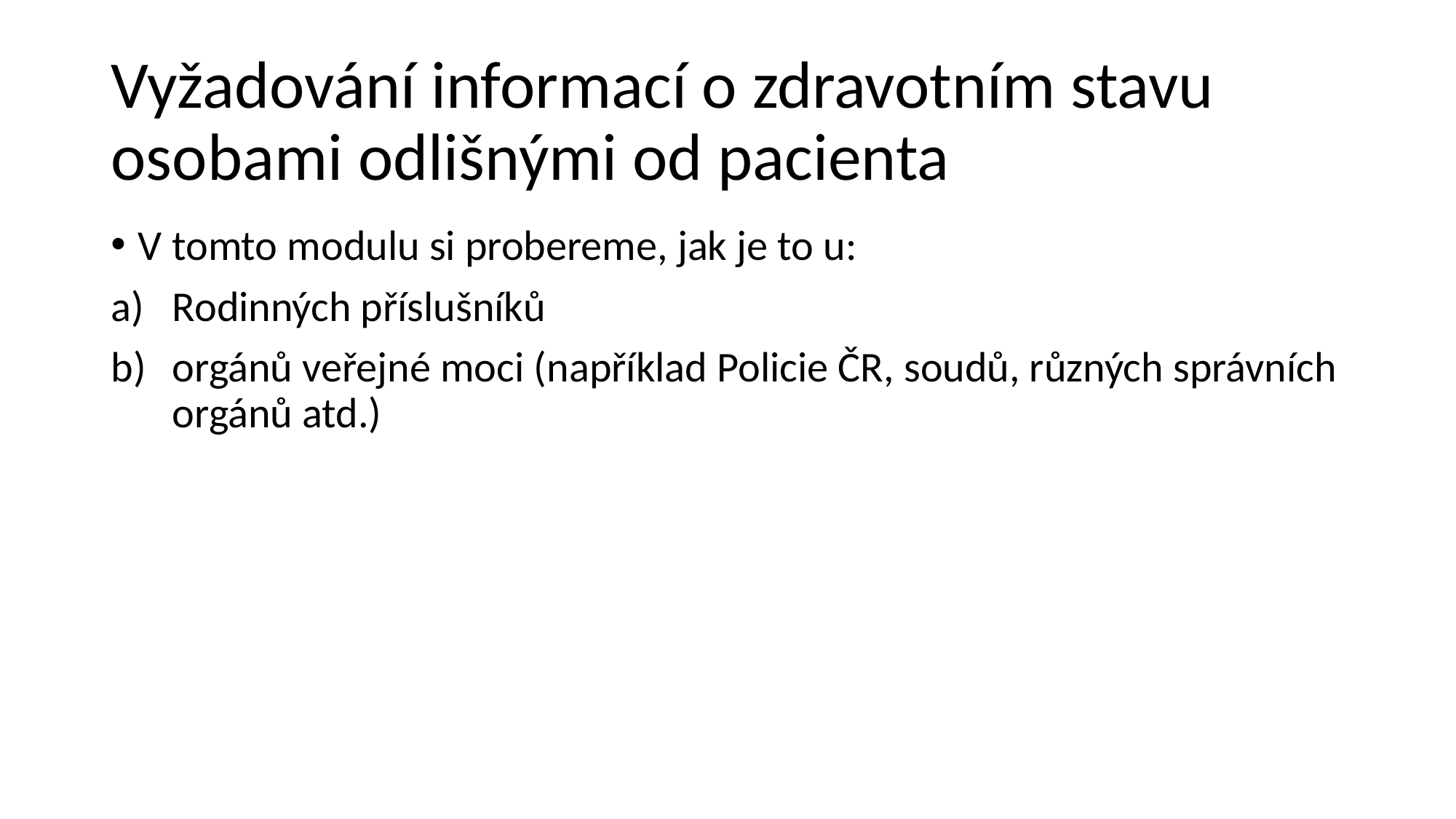

# Vyžadování informací o zdravotním stavu osobami odlišnými od pacienta
V tomto modulu si probereme, jak je to u:
Rodinných příslušníků
orgánů veřejné moci (například Policie ČR, soudů, různých správních orgánů atd.)